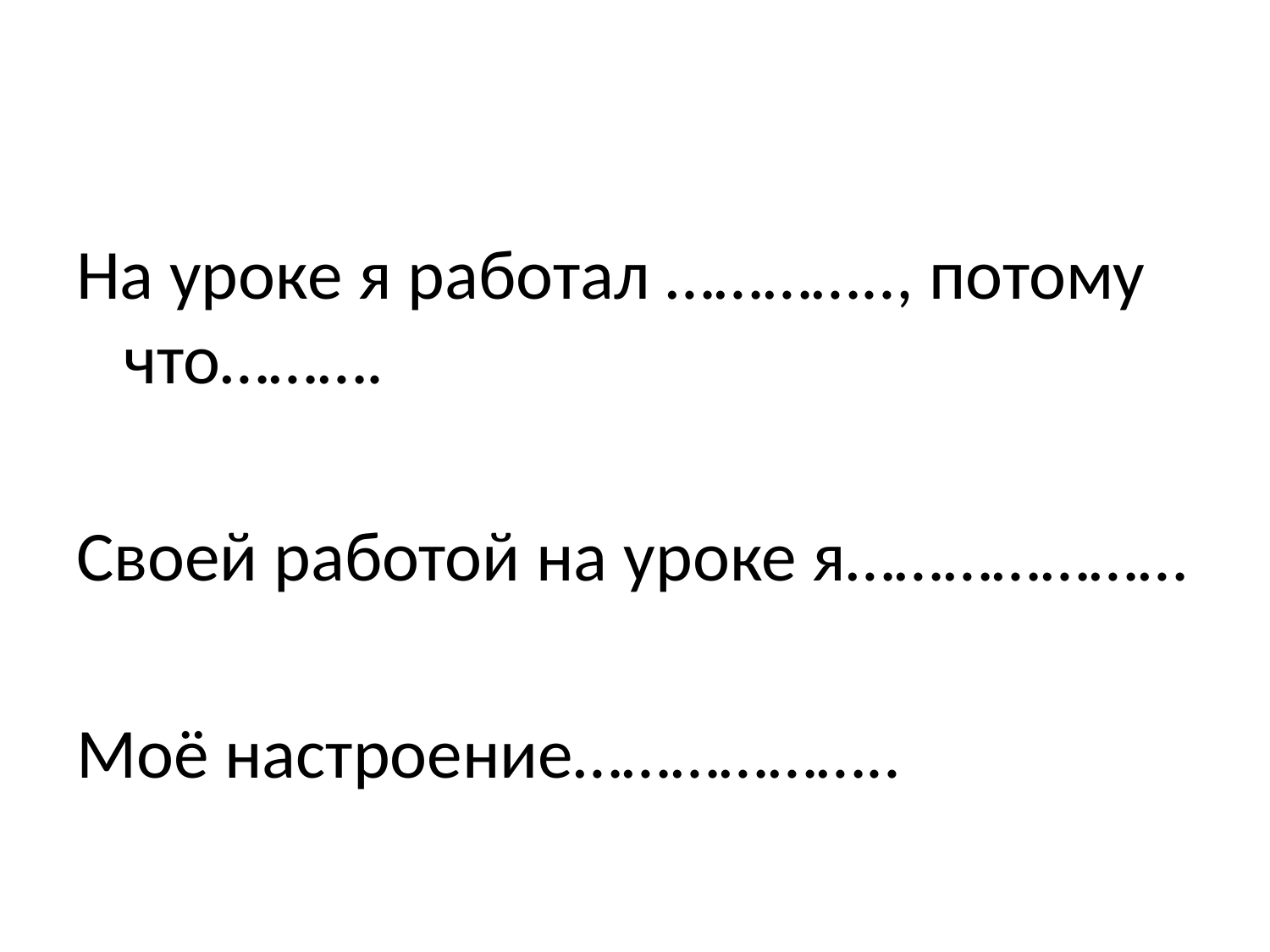

#
На уроке я работал ………….., потому что……….

Своей работой на уроке я…………………

Моё настроение………………..